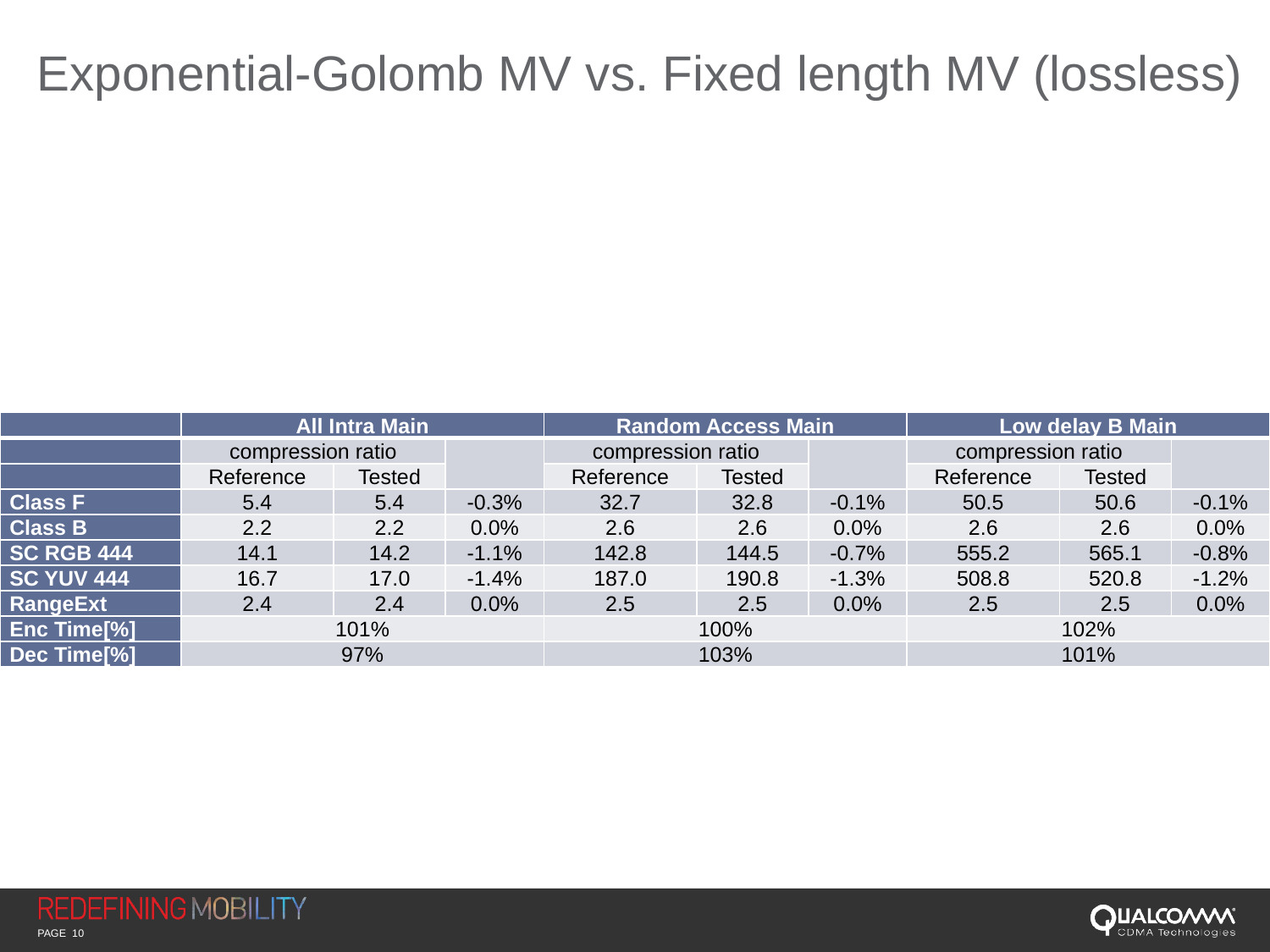

# Exponential-Golomb MV vs. Fixed length MV (lossless)
|  | All Intra Main |  |  | Random Access Main |  |  | Low delay B Main |  |  |
| --- | --- | --- | --- | --- | --- | --- | --- | --- | --- |
|  | compression ratio |  |  | compression ratio |  |  | compression ratio |  |  |
|  | Reference | Tested |  | Reference | Tested |  | Reference | Tested |  |
| Class F | 5.4 | 5.4 | -0.3% | 32.7 | 32.8 | -0.1% | 50.5 | 50.6 | -0.1% |
| Class B | 2.2 | 2.2 | 0.0% | 2.6 | 2.6 | 0.0% | 2.6 | 2.6 | 0.0% |
| SC RGB 444 | 14.1 | 14.2 | -1.1% | 142.8 | 144.5 | -0.7% | 555.2 | 565.1 | -0.8% |
| SC YUV 444 | 16.7 | 17.0 | -1.4% | 187.0 | 190.8 | -1.3% | 508.8 | 520.8 | -1.2% |
| RangeExt | 2.4 | 2.4 | 0.0% | 2.5 | 2.5 | 0.0% | 2.5 | 2.5 | 0.0% |
| Enc Time[%] | 101% |  |  | 100% |  |  | 102% |  |  |
| Dec Time[%] | 97% |  |  | 103% |  |  | 101% |  |  |